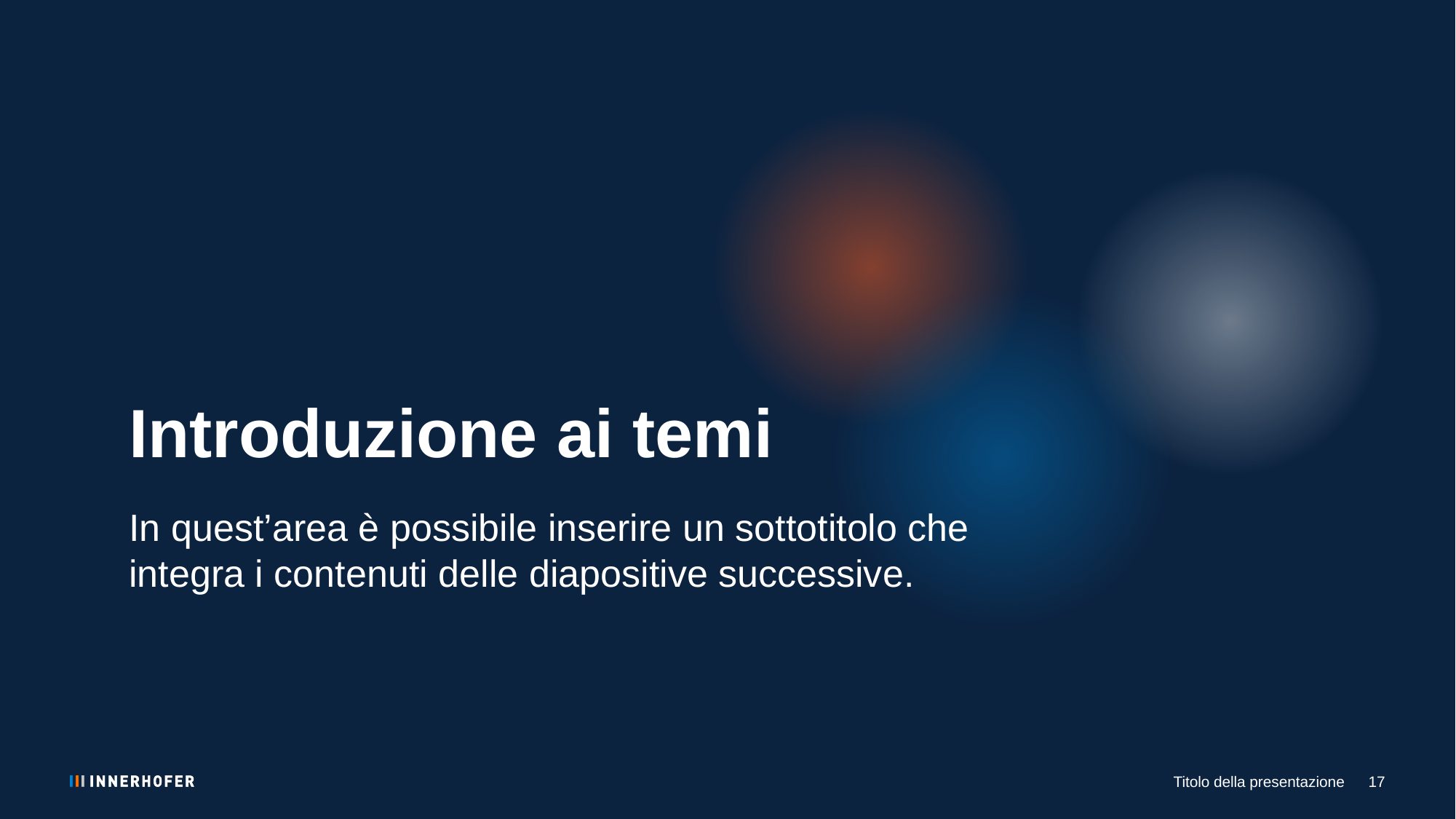

Introduzione ai temi
In quest’area è possibile inserire un sottotitolo che integra i contenuti delle diapositive successive.
Titolo della presentazione
17